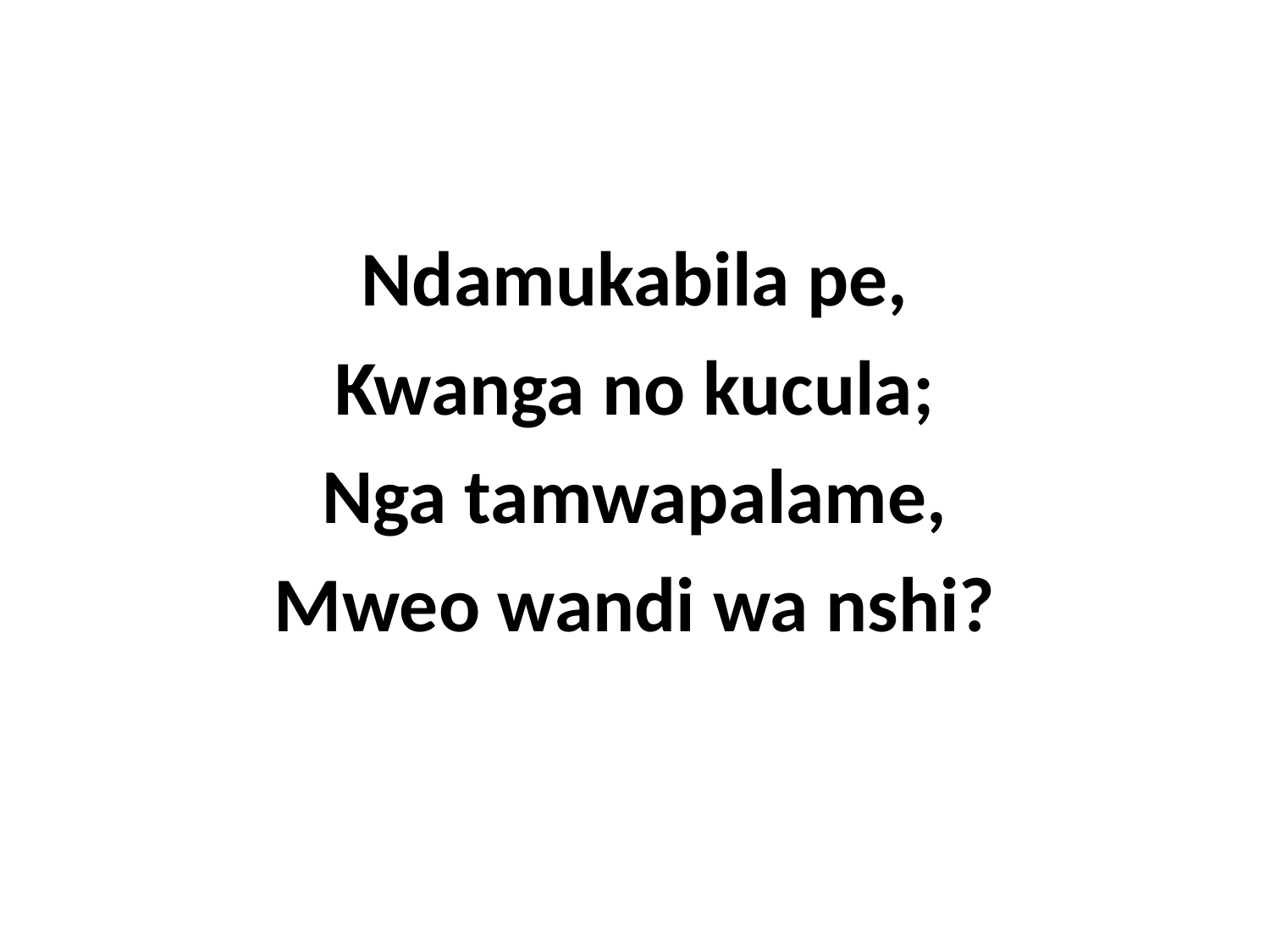

Ndamukabila pe,
Kwanga no kucula;
Nga tamwapalame,
Mweo wandi wa nshi?